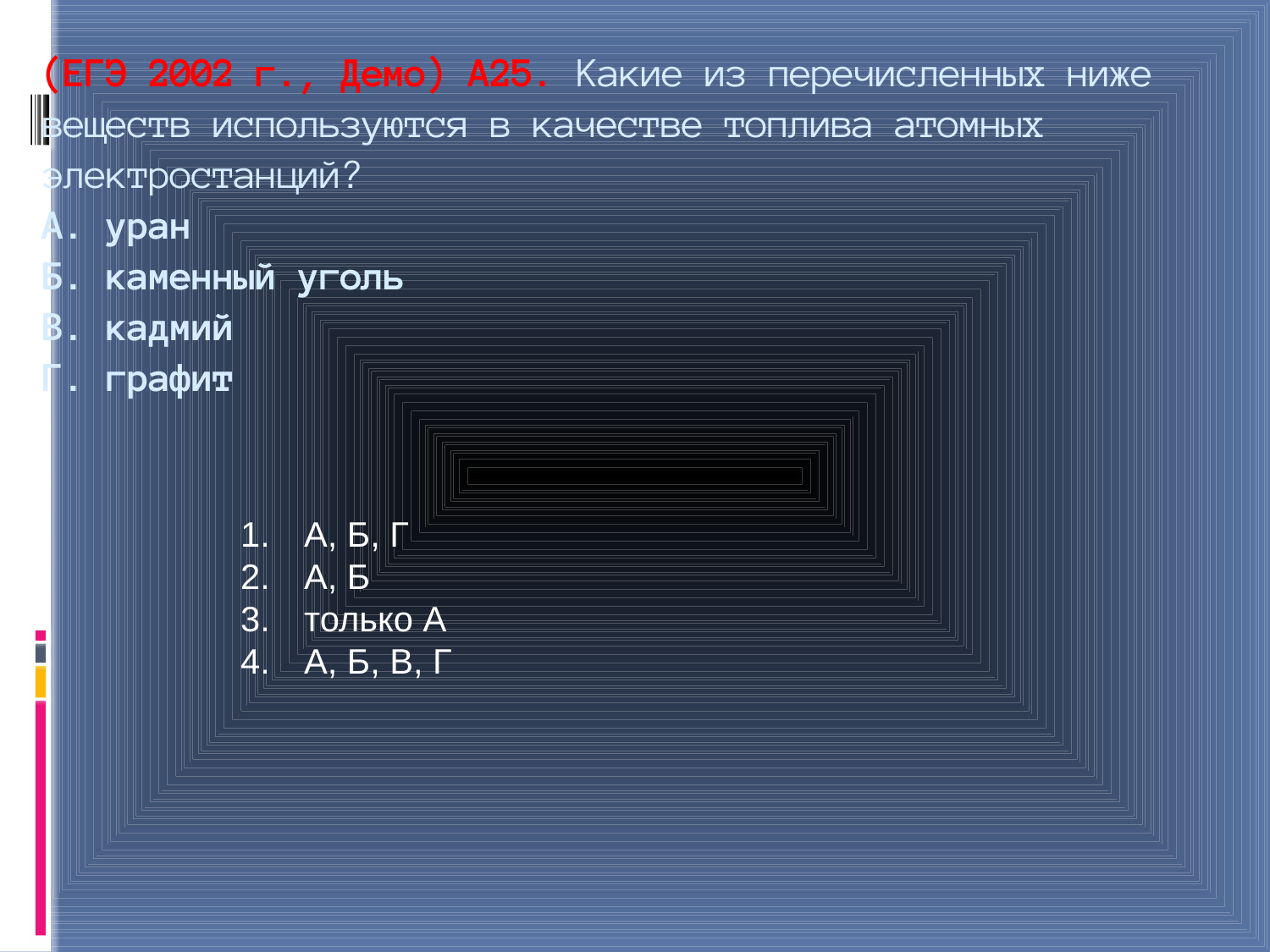

# (ЕГЭ 2002 г., Демо) А25. Какие из перечисленных ниже веществ используются в качестве топлива атомных электростанций? А. уран Б. каменный уголь В. кадмий Г. графит
А, Б, Г
А, Б
только А
А, Б, В, Г